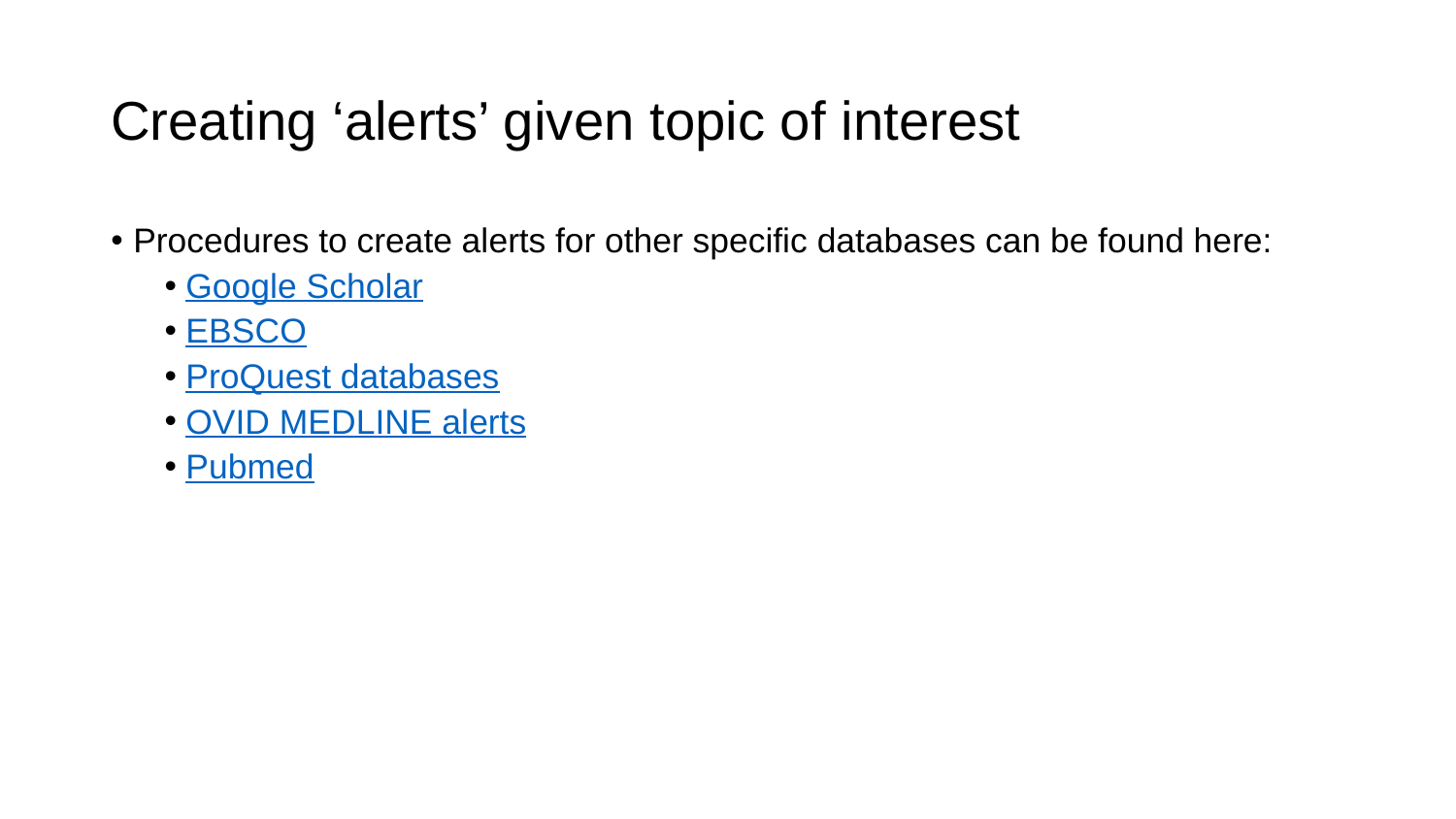

# Creating ‘alerts’ given topic of interest
Procedures to create alerts for other specific databases can be found here:
Google Scholar
EBSCO
ProQuest databases
OVID MEDLINE alerts
Pubmed